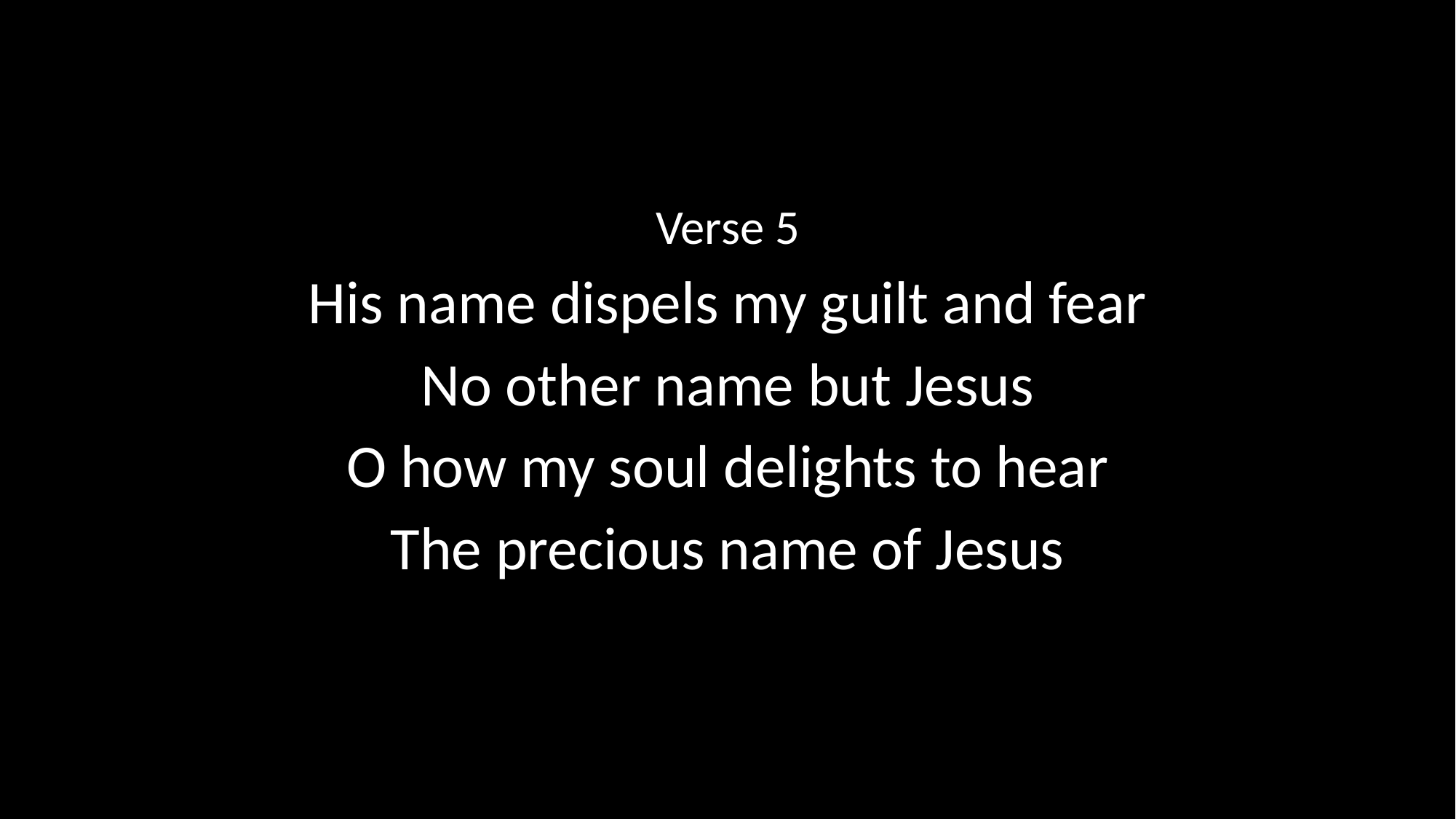

Verse 5
His name dispels my guilt and fear
No other name but Jesus
O how my soul delights to hear
The precious name of Jesus